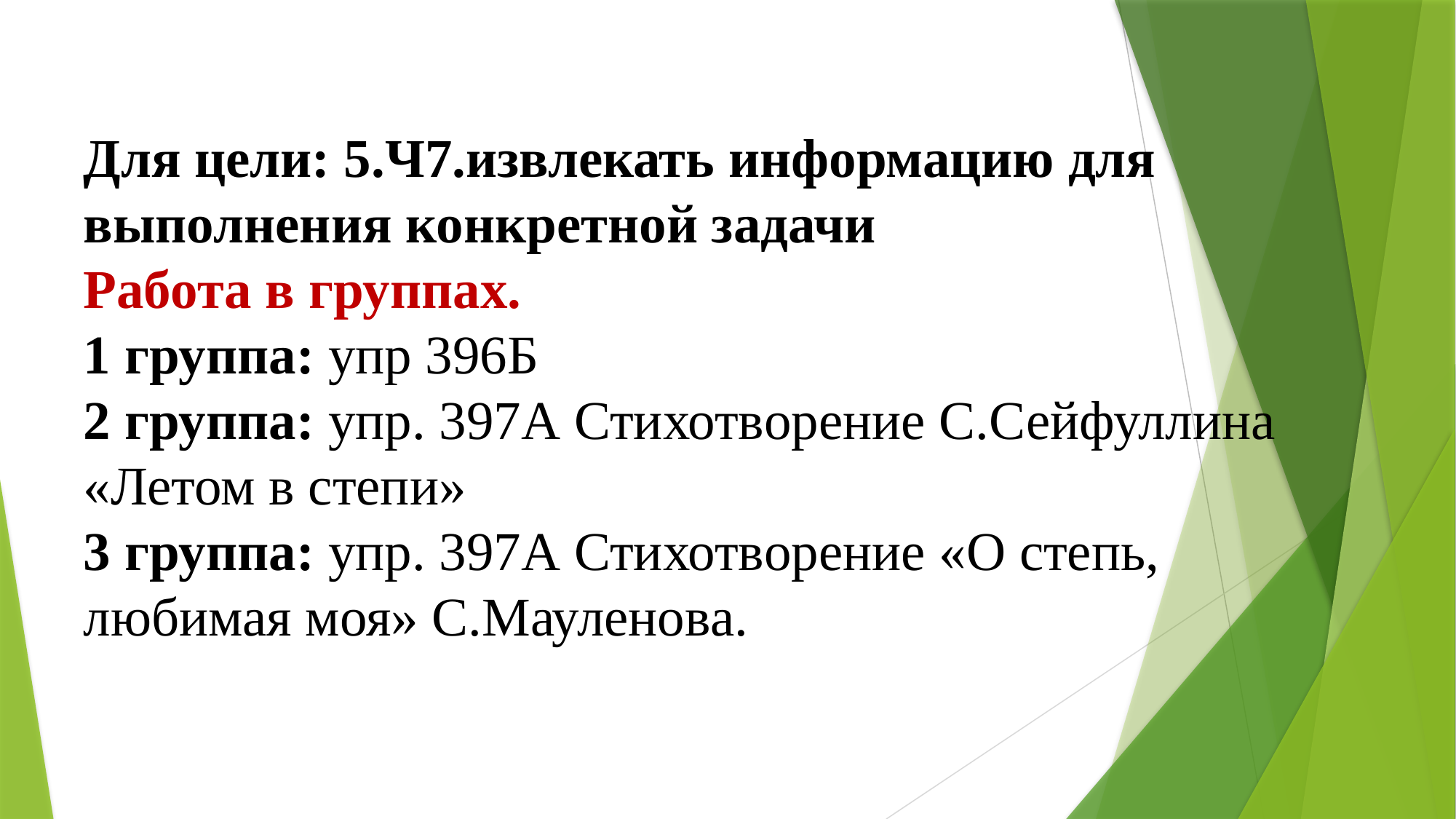

Для цели: 5.Ч7.извлекать информацию для выполнения конкретной задачи
Работа в группах.
1 группа: упр 396Б
2 группа: упр. 397А Стихотворение С.Сейфуллина «Летом в степи»
3 группа: упр. 397А Стихотворение «О степь, любимая моя» С.Мауленова.